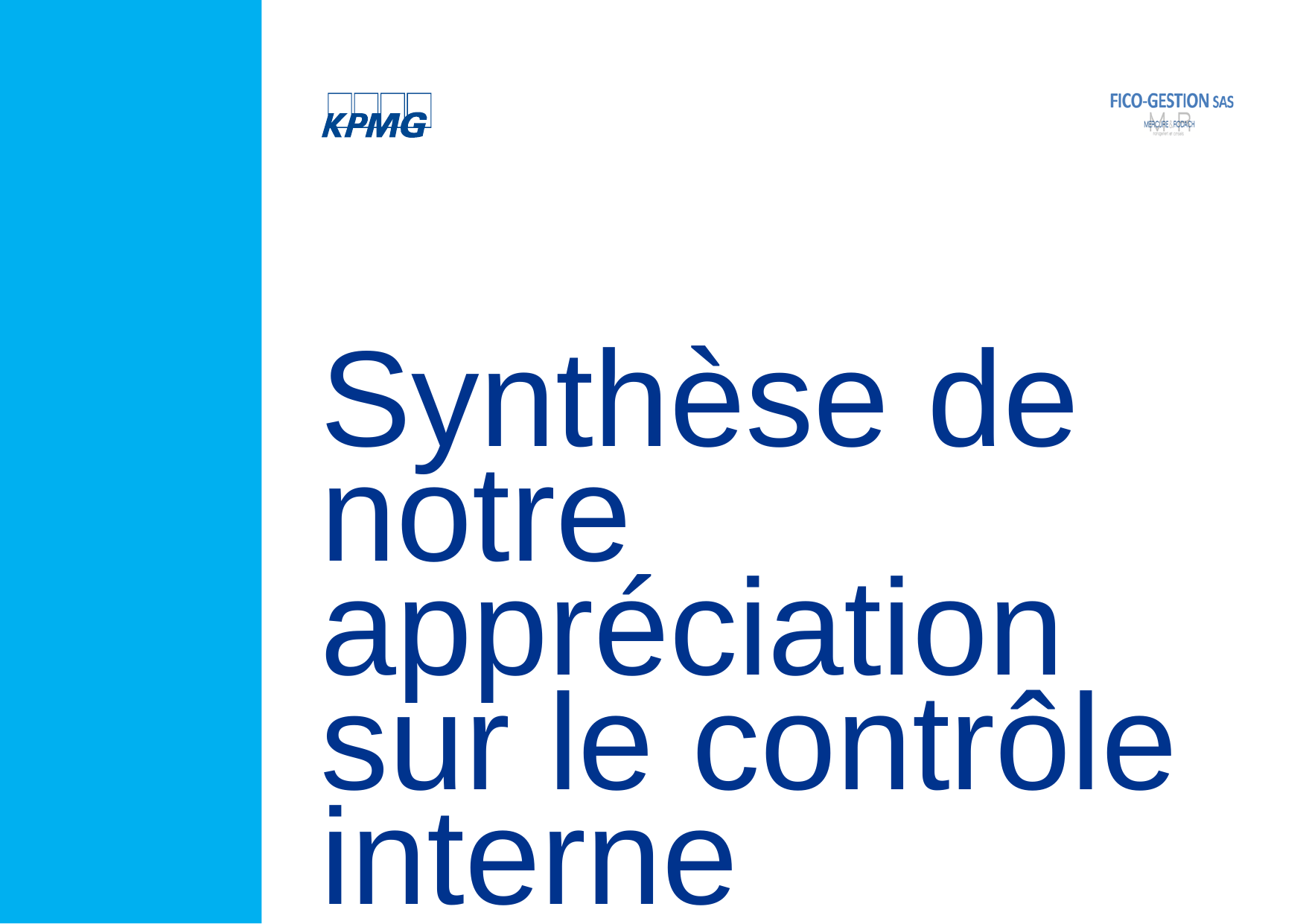

Synthèse de notre appréciation sur le contrôle interne